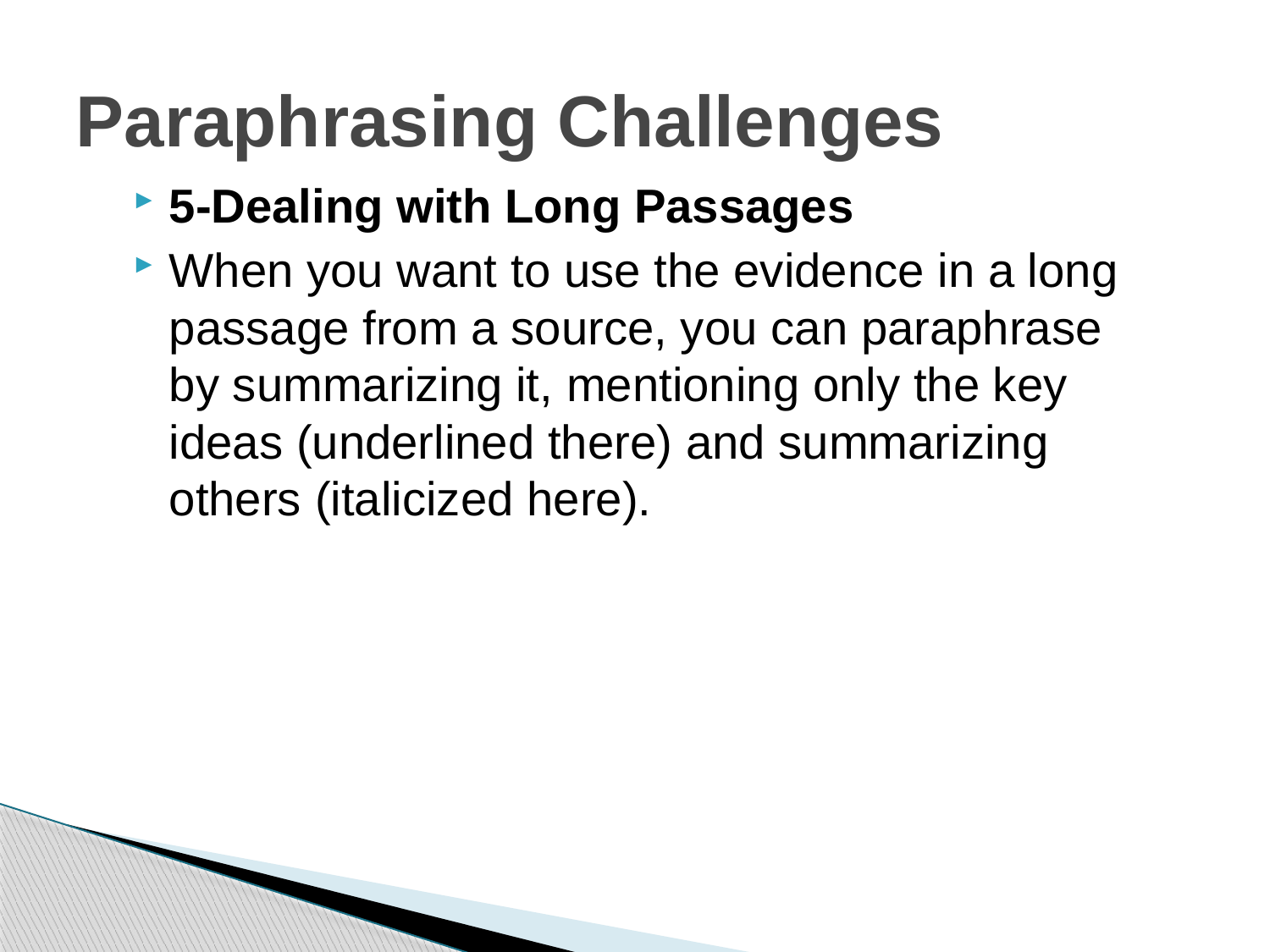

# Paraphrasing Challenges
5-Dealing with Long Passages
When you want to use the evidence in a long passage from a source, you can paraphrase by summarizing it, mentioning only the key ideas (underlined there) and summarizing others (italicized here).